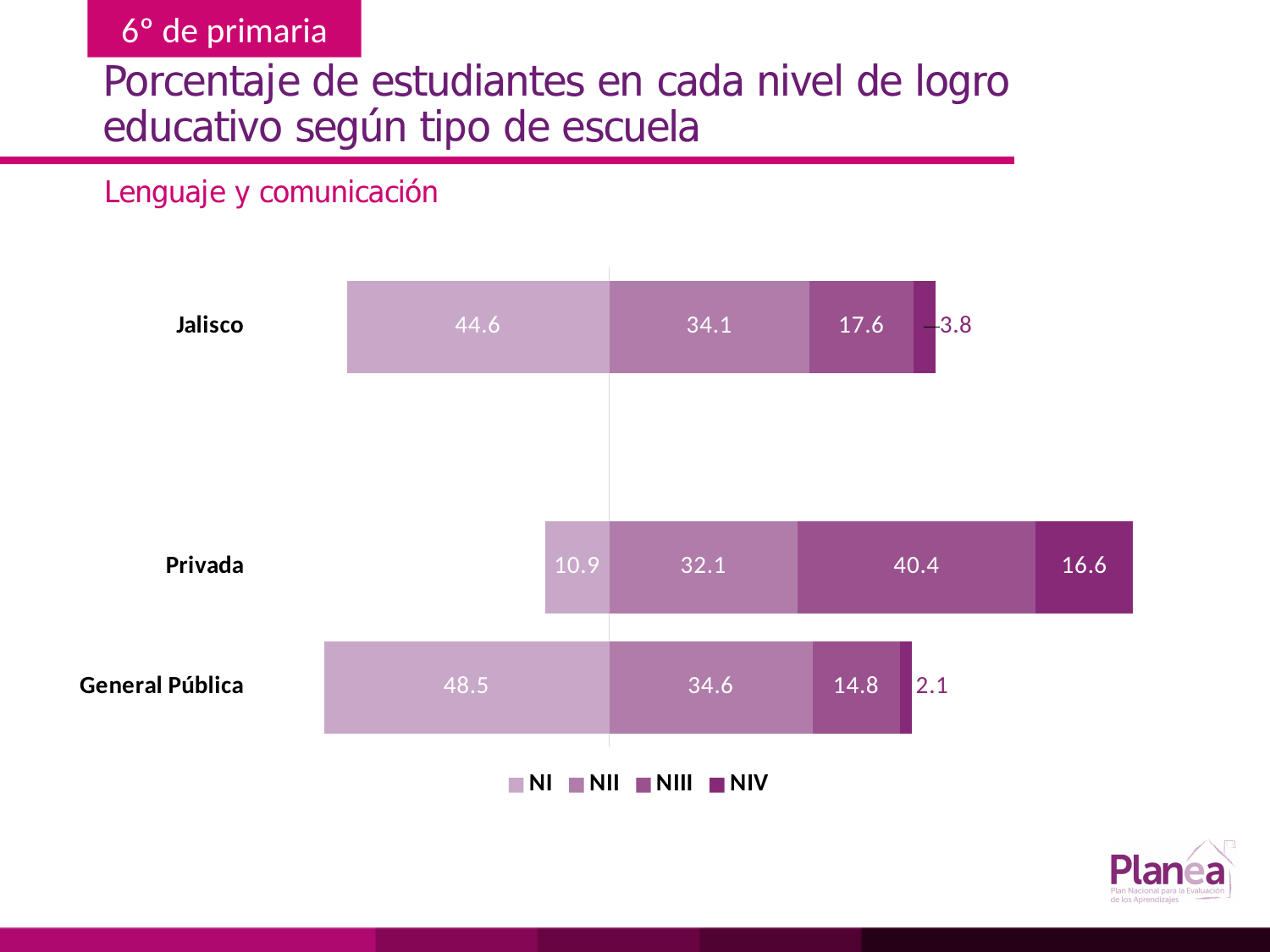

# Porcentaje de estudiantes en cada nivel de logro educativo según tipo de escuela

Lenguaje y comunicación

### Chart

| Category |  |  |  |  |
|---|---|---|---|---|
| General Pública | -48.5 | 34.6 | 14.8 | 2.1 |
| Privada | -10.9 | 32.1 | 40.4 | 16.6 |
|  | None | None | None | None |
| Jalisco | -44.6 | 34.1 | 17.6 | 3.8 |